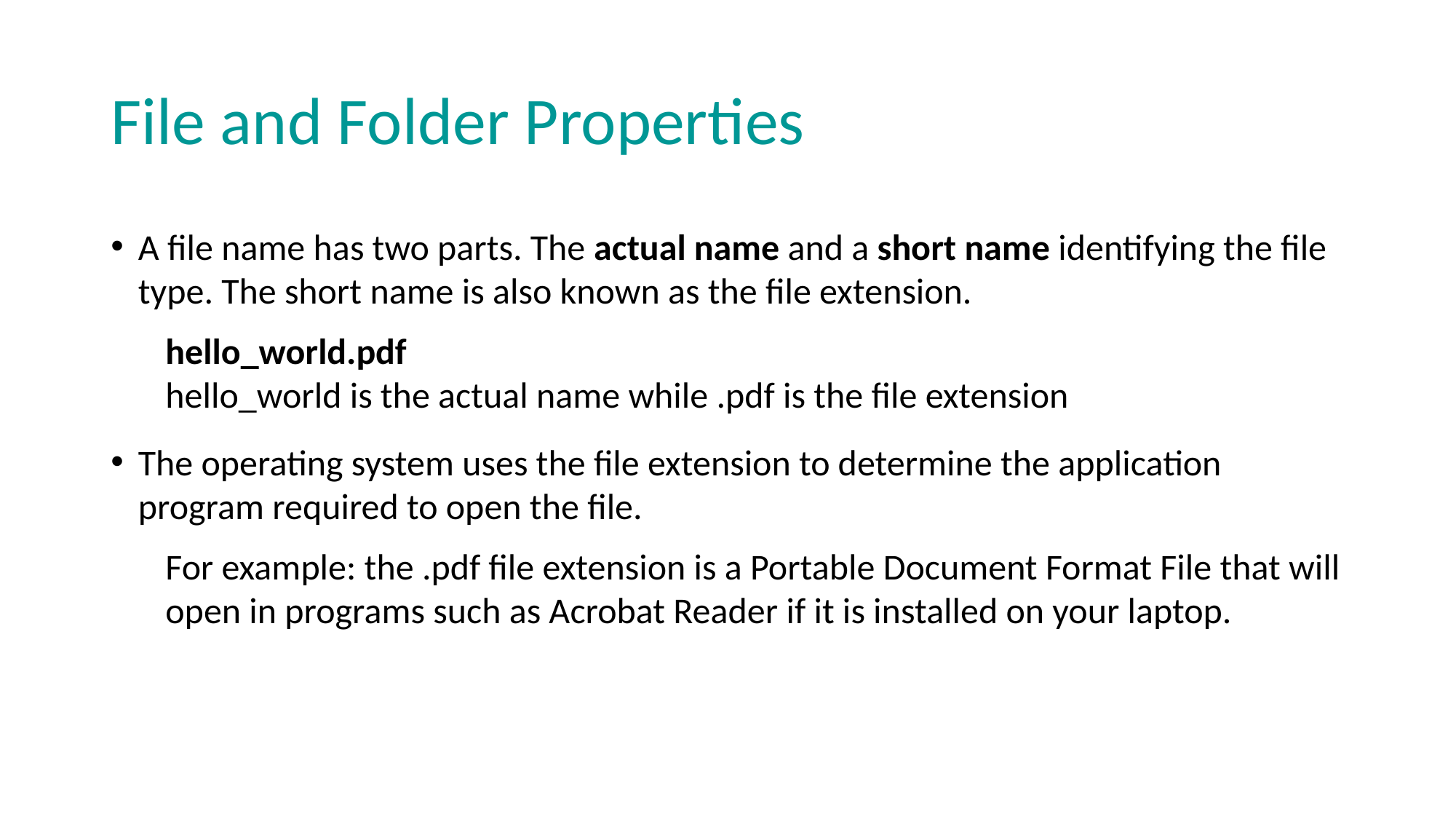

# File and Folder Properties
A file name has two parts. The actual name and a short name identifying the file type. The short name is also known as the file extension.
hello_world.pdf
hello_world is the actual name while .pdf is the file extension
The operating system uses the file extension to determine the application program required to open the file.
For example: the .pdf file extension is a Portable Document Format File that will open in programs such as Acrobat Reader if it is installed on your laptop.